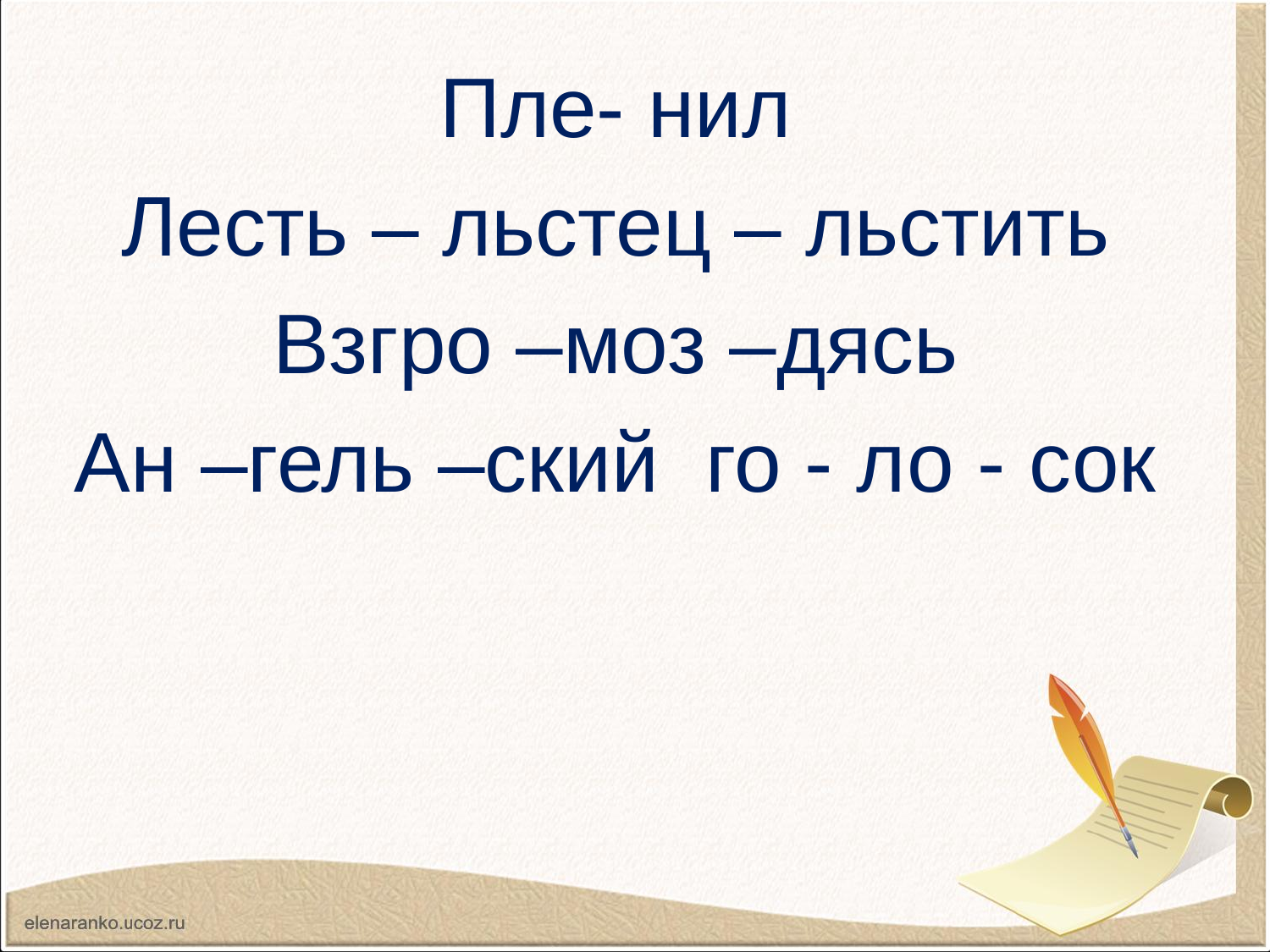

#
Пле- нил
Лесть – льстец – льстить
Взгро –моз –дясь
Ан –гель –ский  го - ло - сок